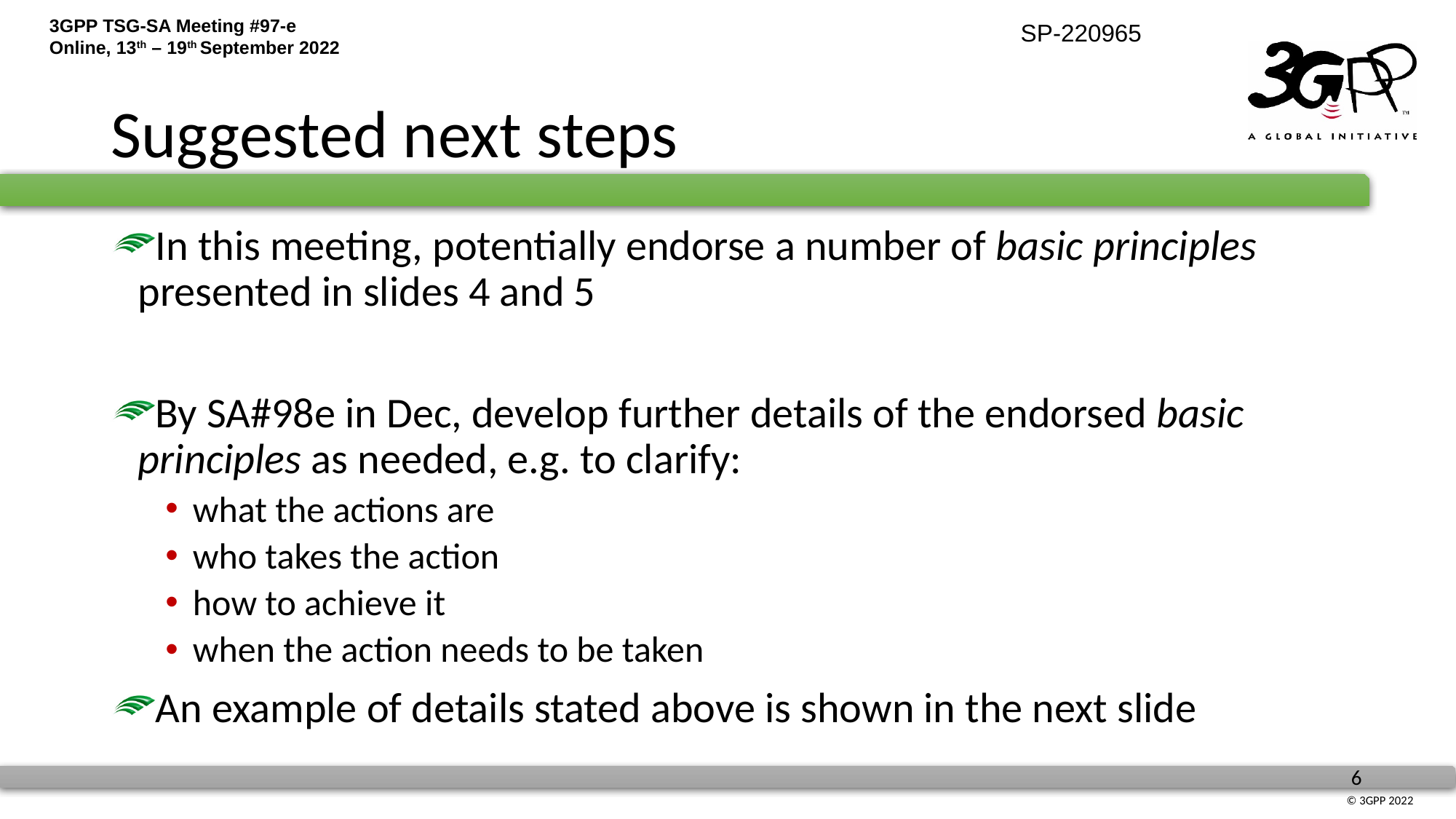

# Suggested next steps
In this meeting, potentially endorse a number of basic principles presented in slides 4 and 5

By SA#98e in Dec, develop further details of the endorsed basic principles as needed, e.g. to clarify:
what the actions are
who takes the action
how to achieve it
when the action needs to be taken
An example of details stated above is shown in the next slide